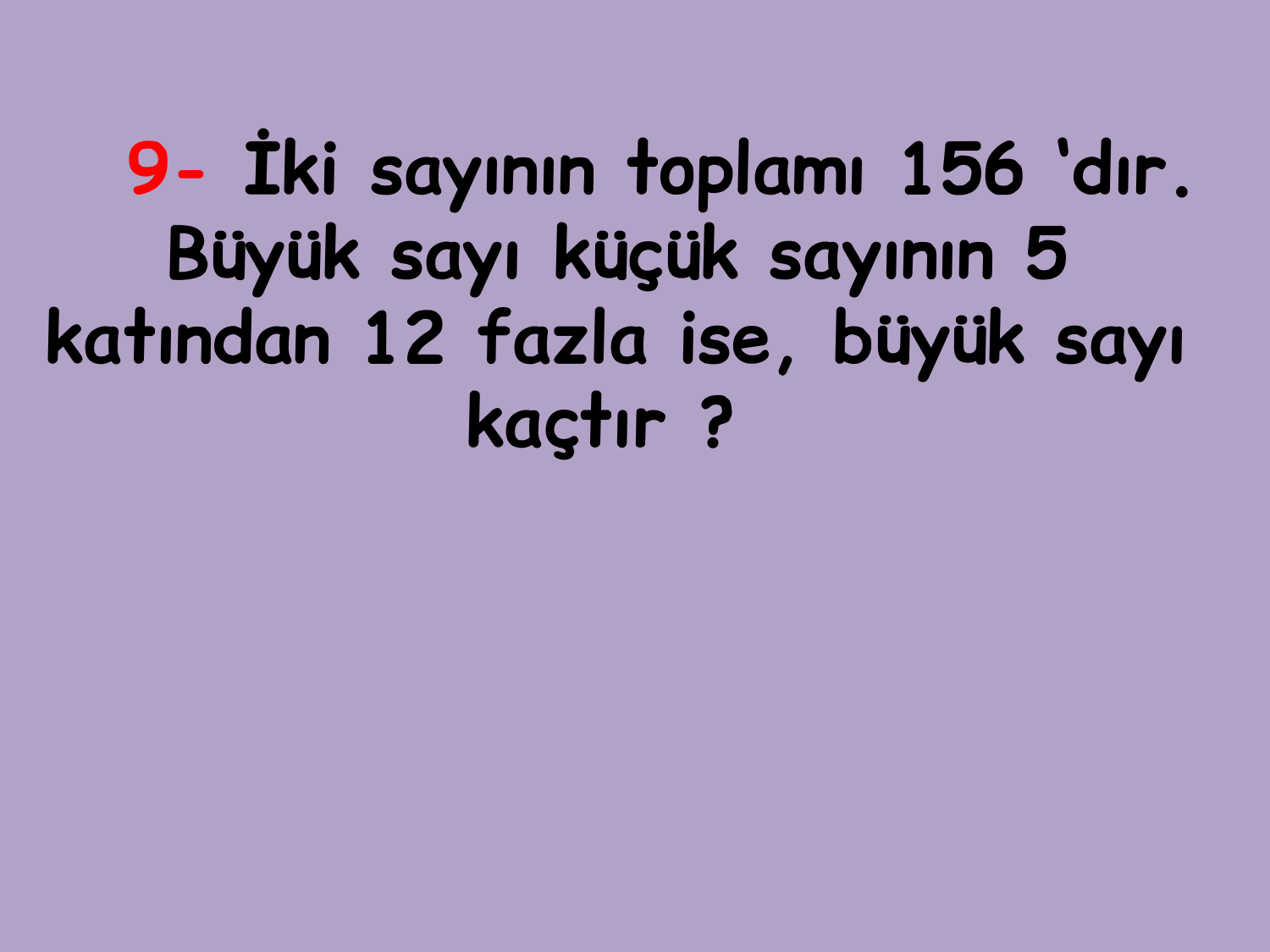

9- İki sayının toplamı 156 ‘dır. Büyük sayı küçük sayının 5 katından 12 fazla ise, büyük sayı kaçtır ?